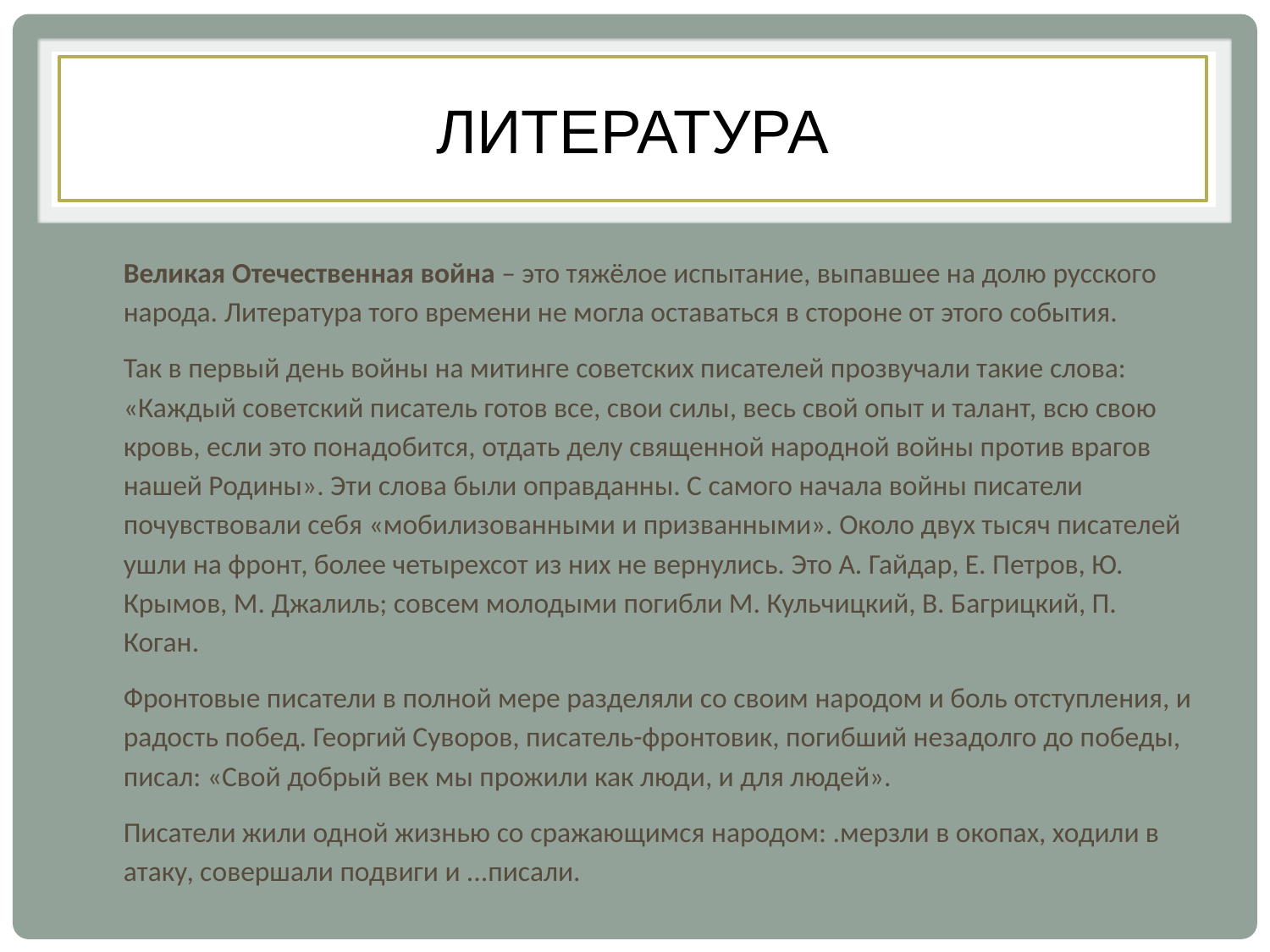

# Литература
Великая Отечественная война – это тяжёлое испытание, выпавшее на долю русского народа. Литература того времени не могла оставаться в стороне от этого события.
Так в первый день войны на митинге советских писателей прозвучали такие слова: «Каждый советский писатель готов все, свои силы, весь свой опыт и талант, всю свою кровь, если это понадобится, отдать делу священной народной войны против врагов нашей Родины». Эти слова были оправданны. С самого начала войны писатели почувствовали себя «мобилизованными и призванными». Около двух тысяч писателей ушли на фронт, более четырехсот из них не вернулись. Это А. Гайдар, Е. Петров, Ю. Крымов, М. Джалиль; совсем молодыми погибли М. Кульчицкий, В. Багрицкий, П. Коган.
Фронтовые писатели в полной мере разделяли со своим народом и боль отступления, и радость побед. Георгий Суворов, писатель-фронтовик, погибший незадолго до победы, писал: «Свой добрый век мы прожили как люди, и для людей».
Писатели жили одной жизнью со сражающимся народом: .мерзли в окопах, ходили в атаку, совершали подвиги и ...писали.